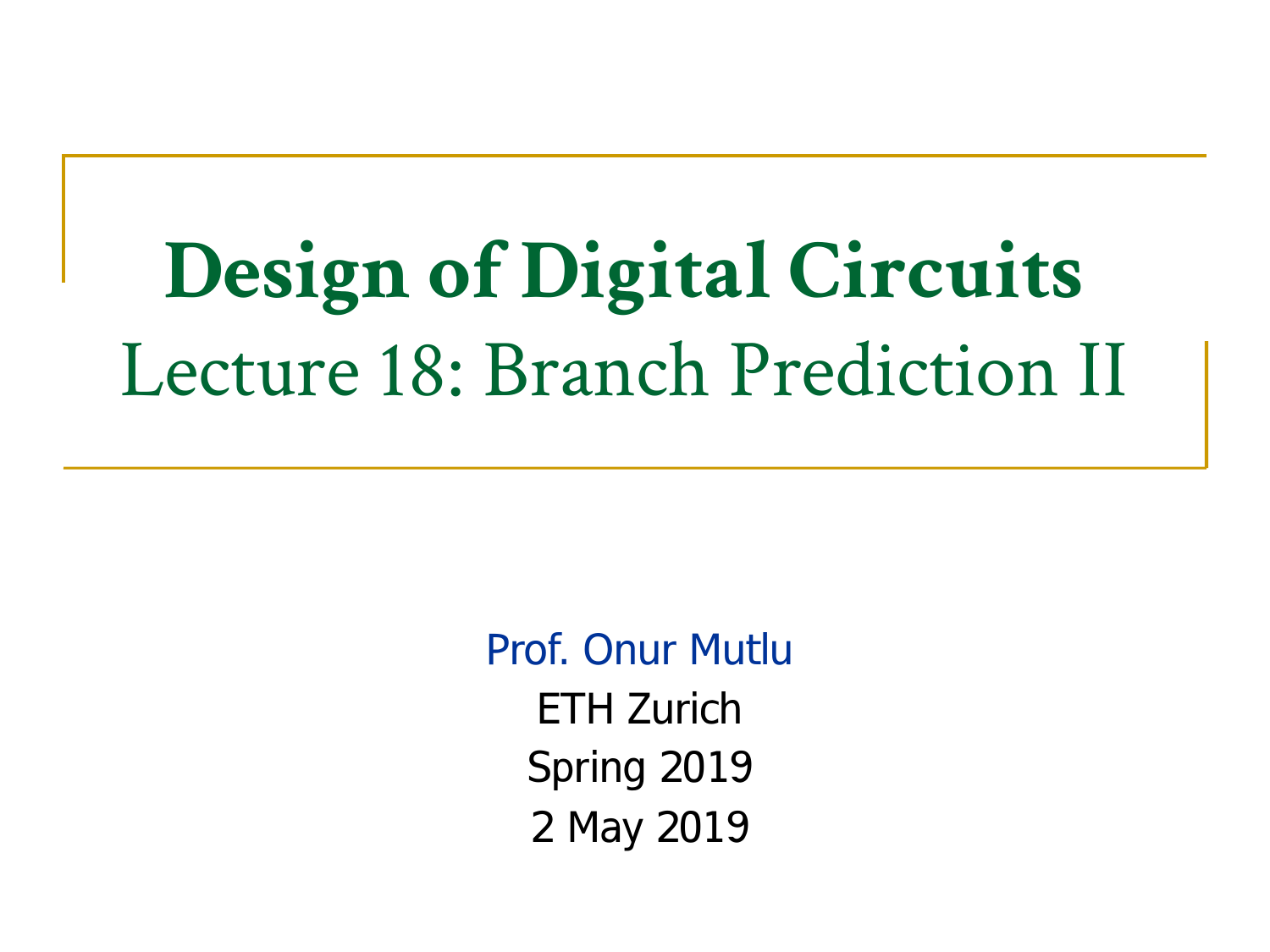

# Design of Digital Circuits Lecture 18: Branch Prediction II

Prof. Onur Mutlu
ETH Zurich
Spring 2019
2 May 2019